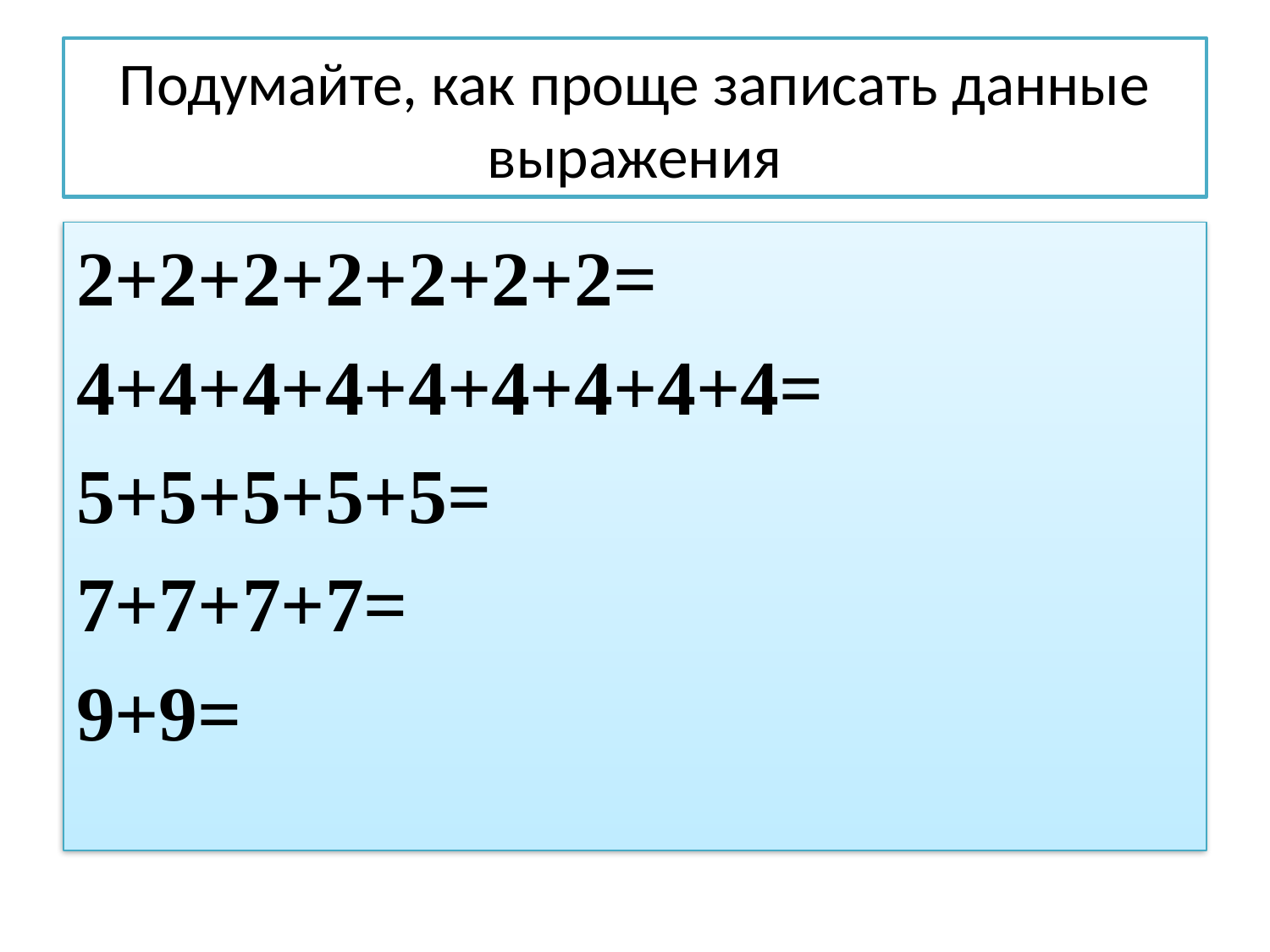

# Подумайте, как проще записать данные выражения
2+2+2+2+2+2+2=
4+4+4+4+4+4+4+4+4=
5+5+5+5+5=
7+7+7+7=
9+9=